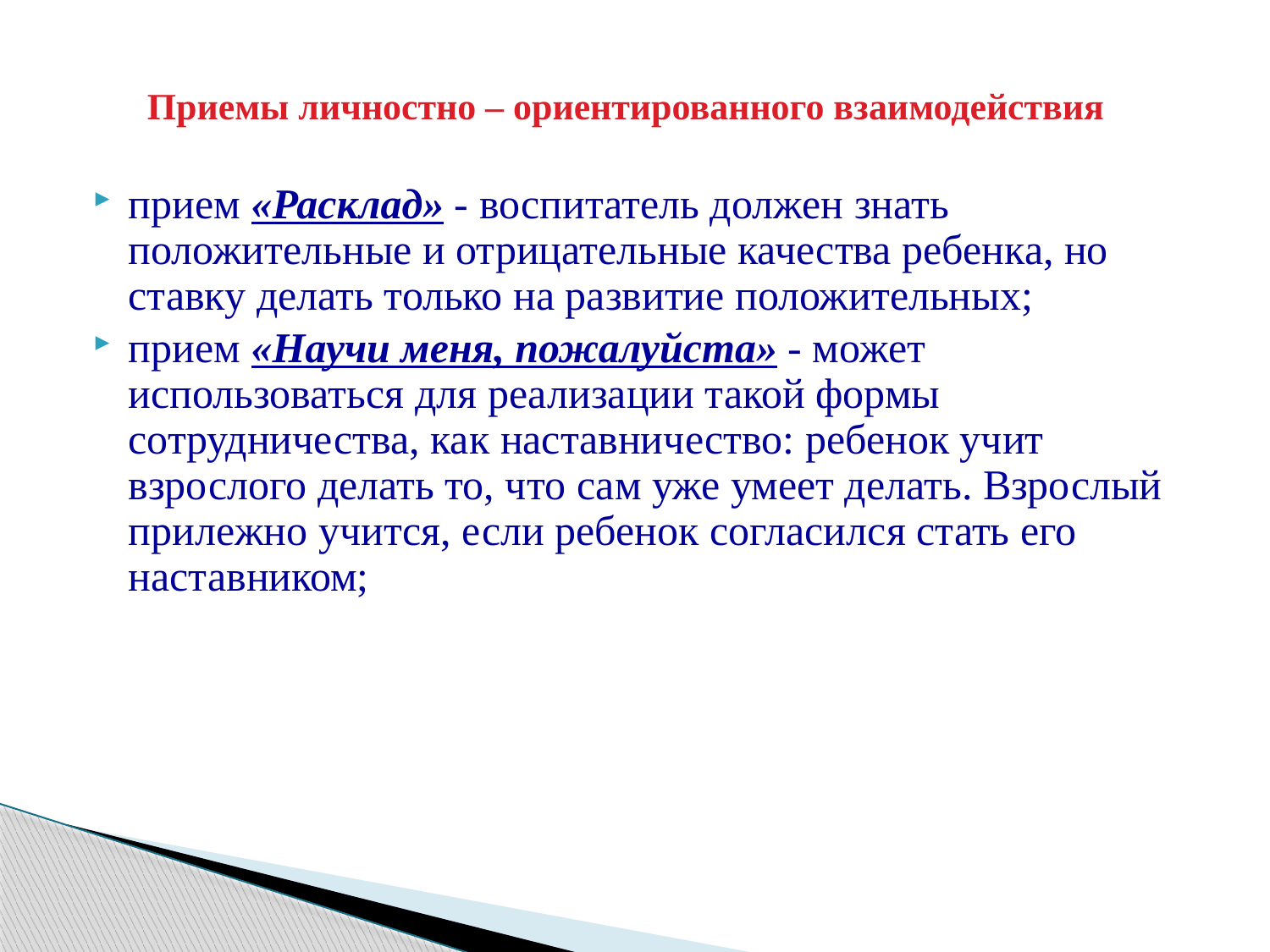

Приемы личностно – ориентированного взаимодействия
прием «Расклад» - воспитатель должен знать положительные и отрицательные качества ребенка, но ставку делать только на развитие положительных;
прием «Научи меня, пожалуйста» - может использоваться для реализации такой формы сотрудничества, как наставничество: ребенок учит взрослого делать то, что сам уже умеет делать. Взрослый прилежно учится, если ребенок согласился стать его наставником;